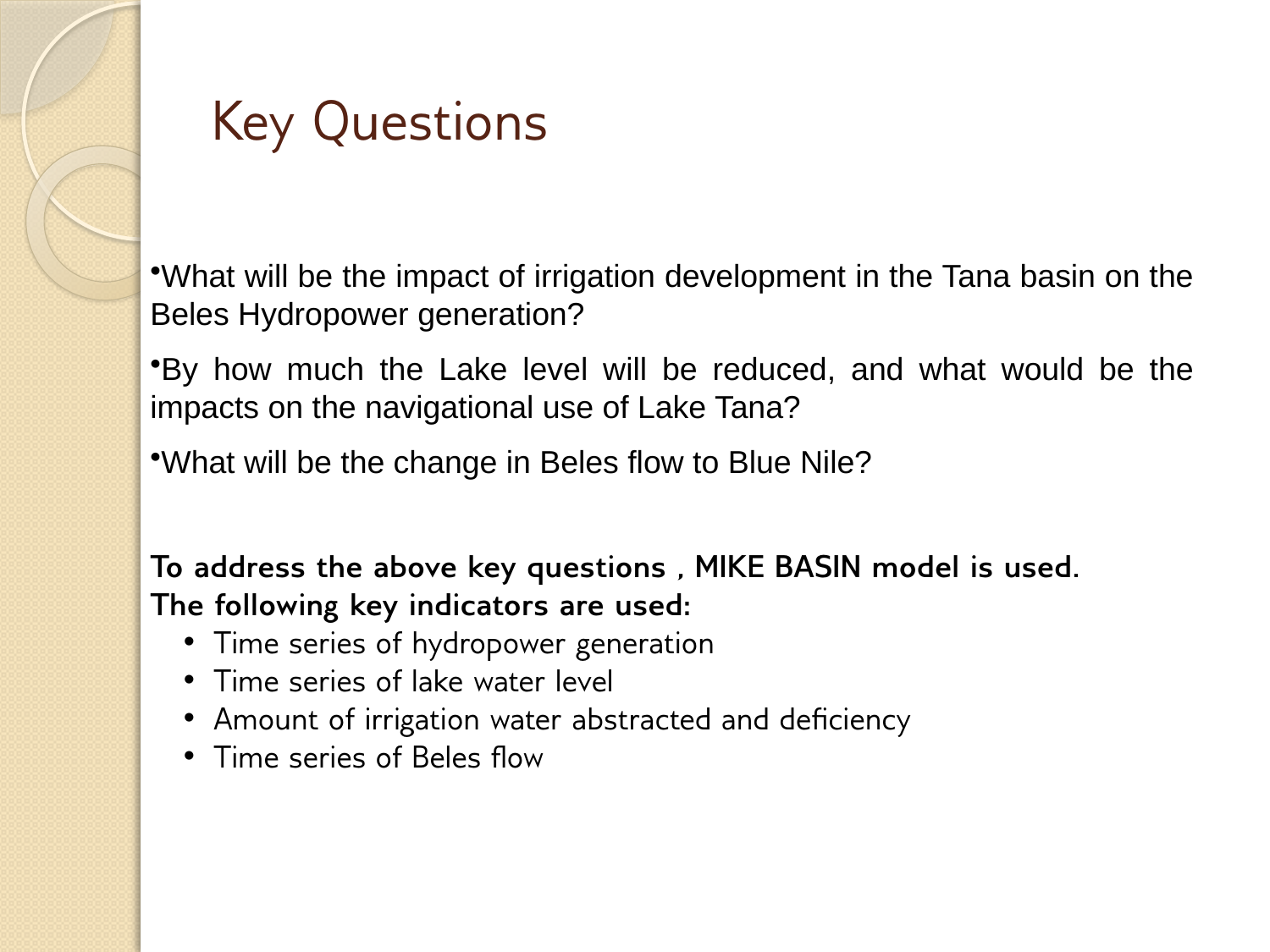

# Key Questions

What will be the impact of irrigation development in the Tana basin on the Beles Hydropower generation?

By how much the Lake level will be reduced, and what would be the impacts on the navigational use of Lake Tana?

What will be the change in Beles flow to Blue Nile?
To address the above key questions , MIKE BASIN model is used.
The following key indicators are used:
Time series of hydropower generation
Time series of lake water level
Amount of irrigation water abstracted and deficiency
Time series of Beles flow